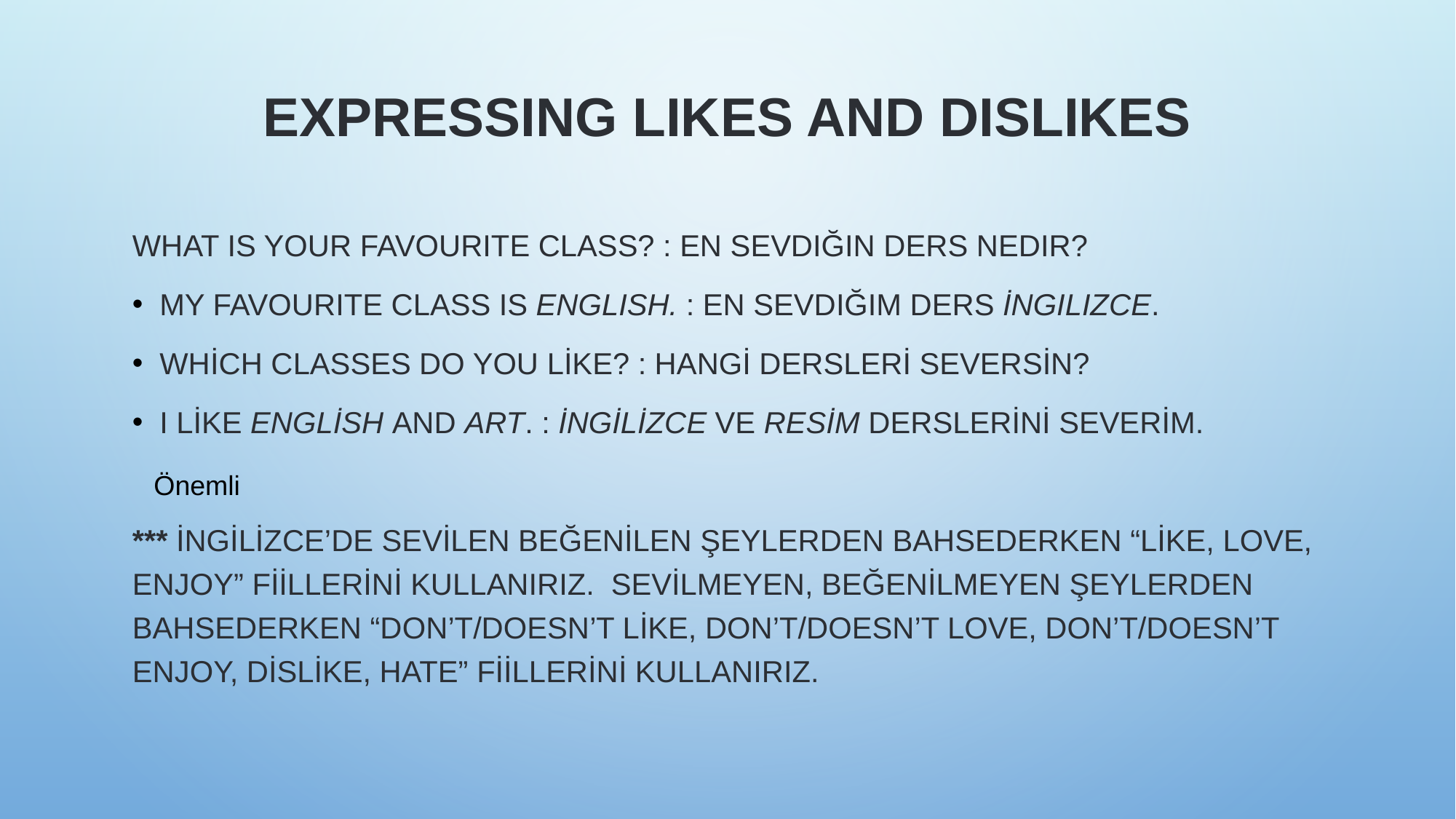

# EXPRESSING LIKES AND DISLIKES
What is your favourite class? : En sevdiğin ders nedir?
My favourite class is English. : En sevdiğim ders İngilizce.
Which classes do you like? : Hangi dersleri seversin?
I like English and Art. : İngilizce ve Resim derslerini severim.

*** İngilizce’de sevilen beğenilen şeylerden bahsederken “like, love, enjoy” fiillerini kullanırız.  Sevilmeyen, beğenilmeyen şeylerden bahsederken “don’t/doesn’t like, don’t/doesn’t love, don’t/doesn’t enjoy, dislike, hate” fiillerini kullanırız.

Önemli